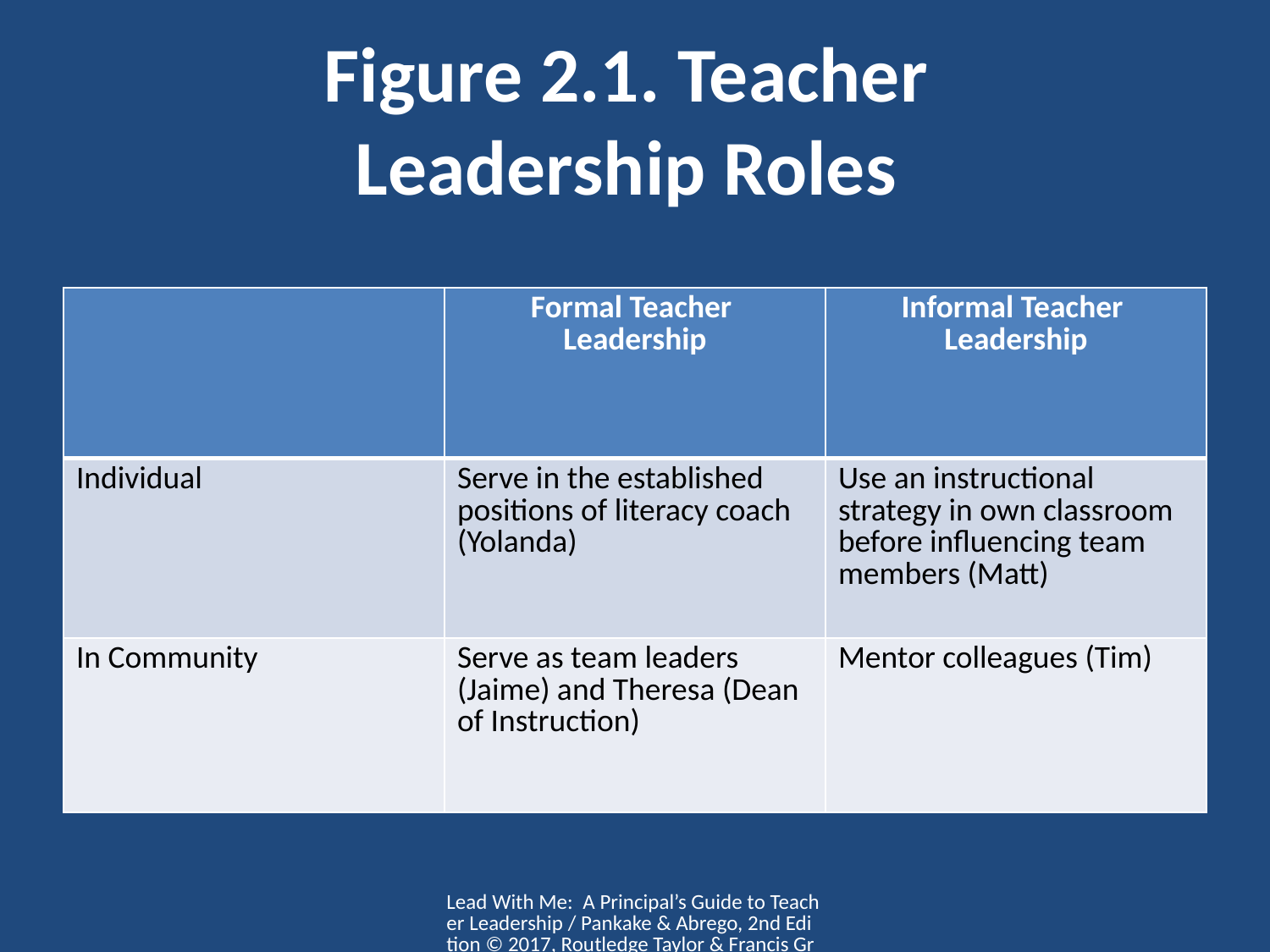

# Figure 2.1. Teacher Leadership Roles
|  | Formal Teacher Leadership | Informal Teacher Leadership |
| --- | --- | --- |
| Individual | Serve in the established positions of literacy coach (Yolanda) | Use an instructional strategy in own classroom before influencing team members (Matt) |
| In Community | Serve as team leaders (Jaime) and Theresa (Dean of Instruction) | Mentor colleagues (Tim) |
Lead With Me:  A Principal’s Guide to Teacher Leadership / Pankake & Abrego, 2nd Edition © 2017, Routledge Taylor & Francis Group